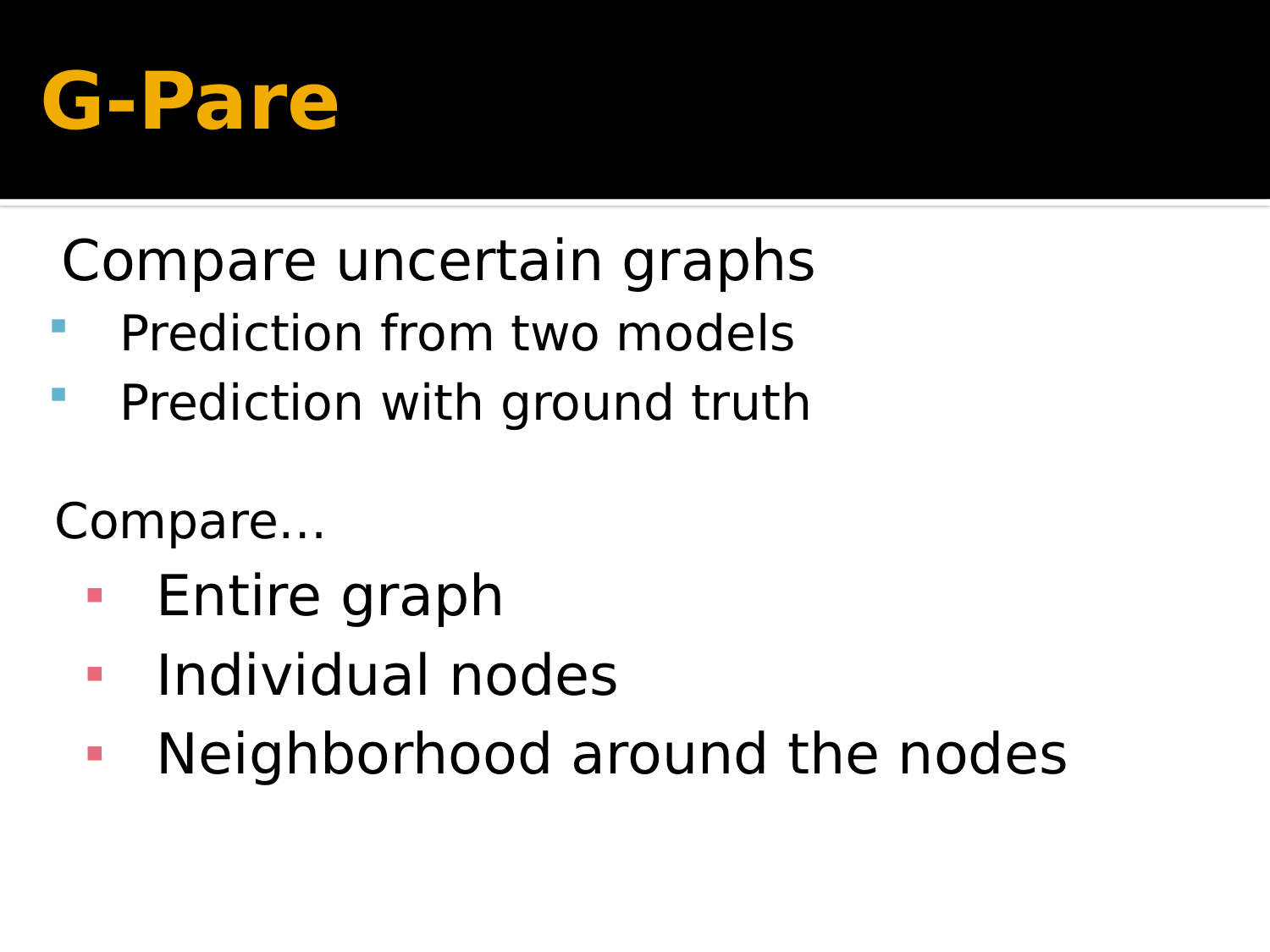

# G-Pare
   Compare uncertain graphs
Prediction from two models
Prediction with ground truth

   Compare…
Entire graph
Individual nodes
Neighborhood around the nodes